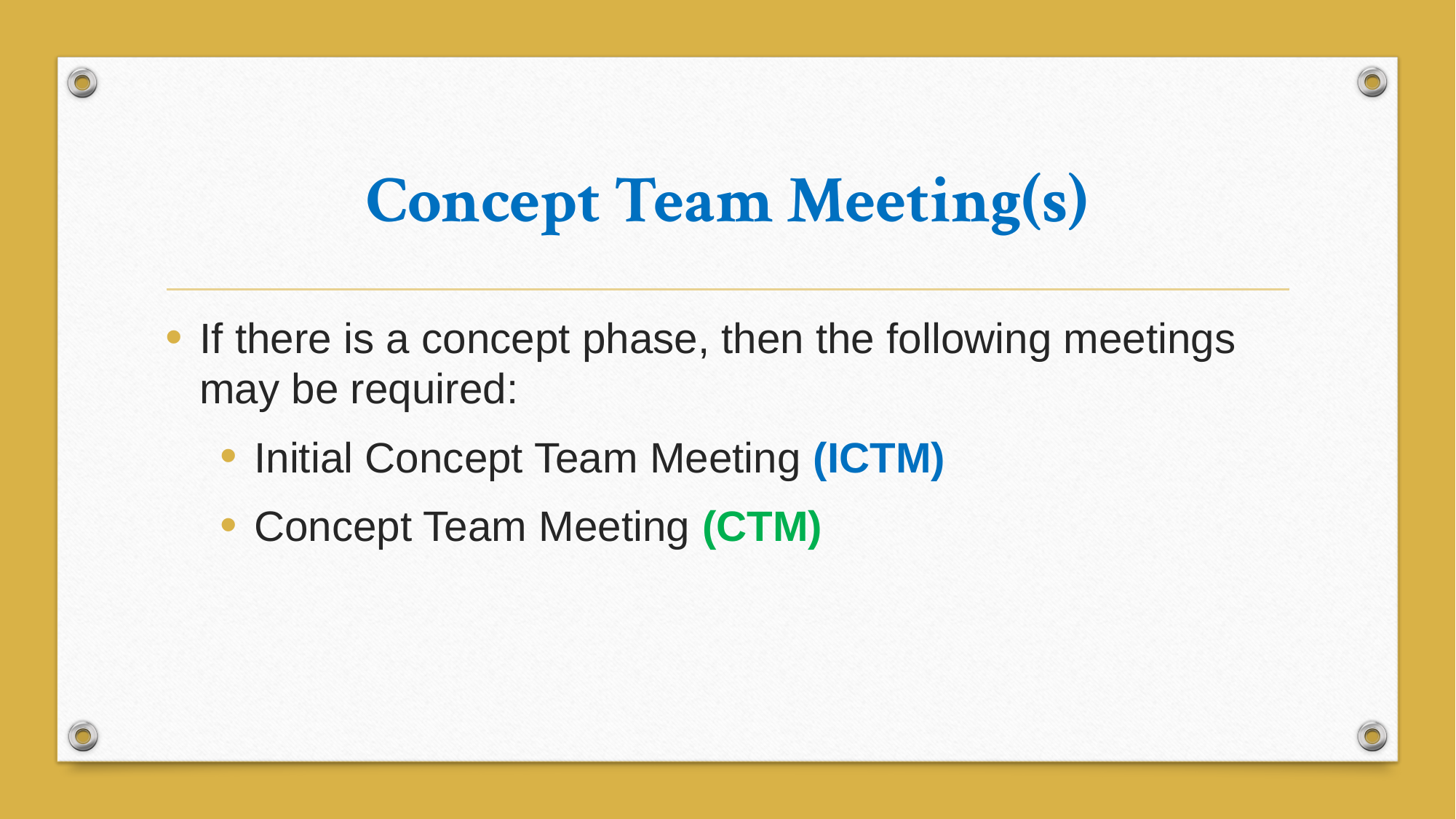

# Concept Team Meeting(s)
If there is a concept phase, then the following meetings may be required:
Initial Concept Team Meeting (ICTM)
Concept Team Meeting (CTM)